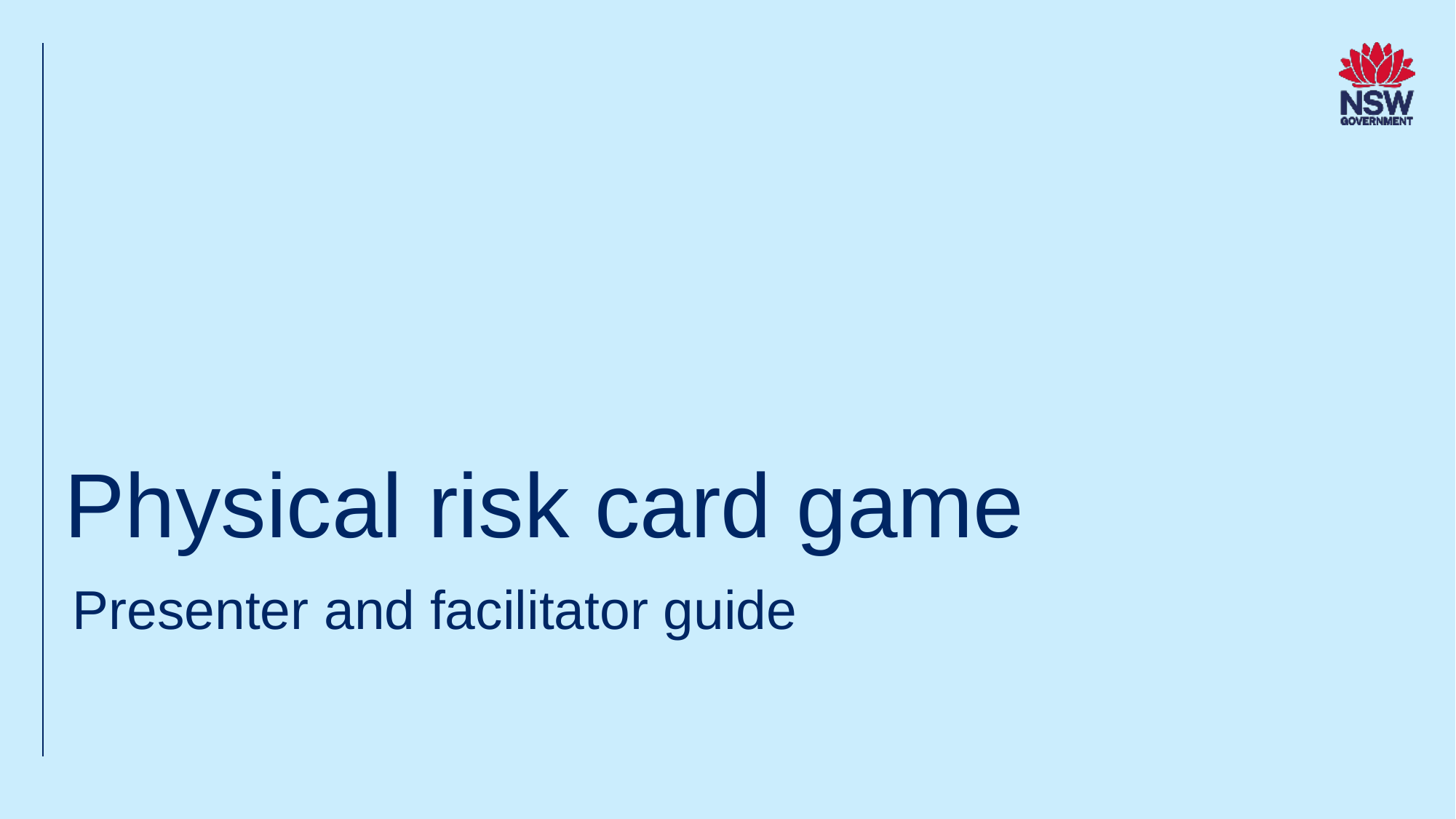

# Physical risk card game
Presenter and facilitator guide